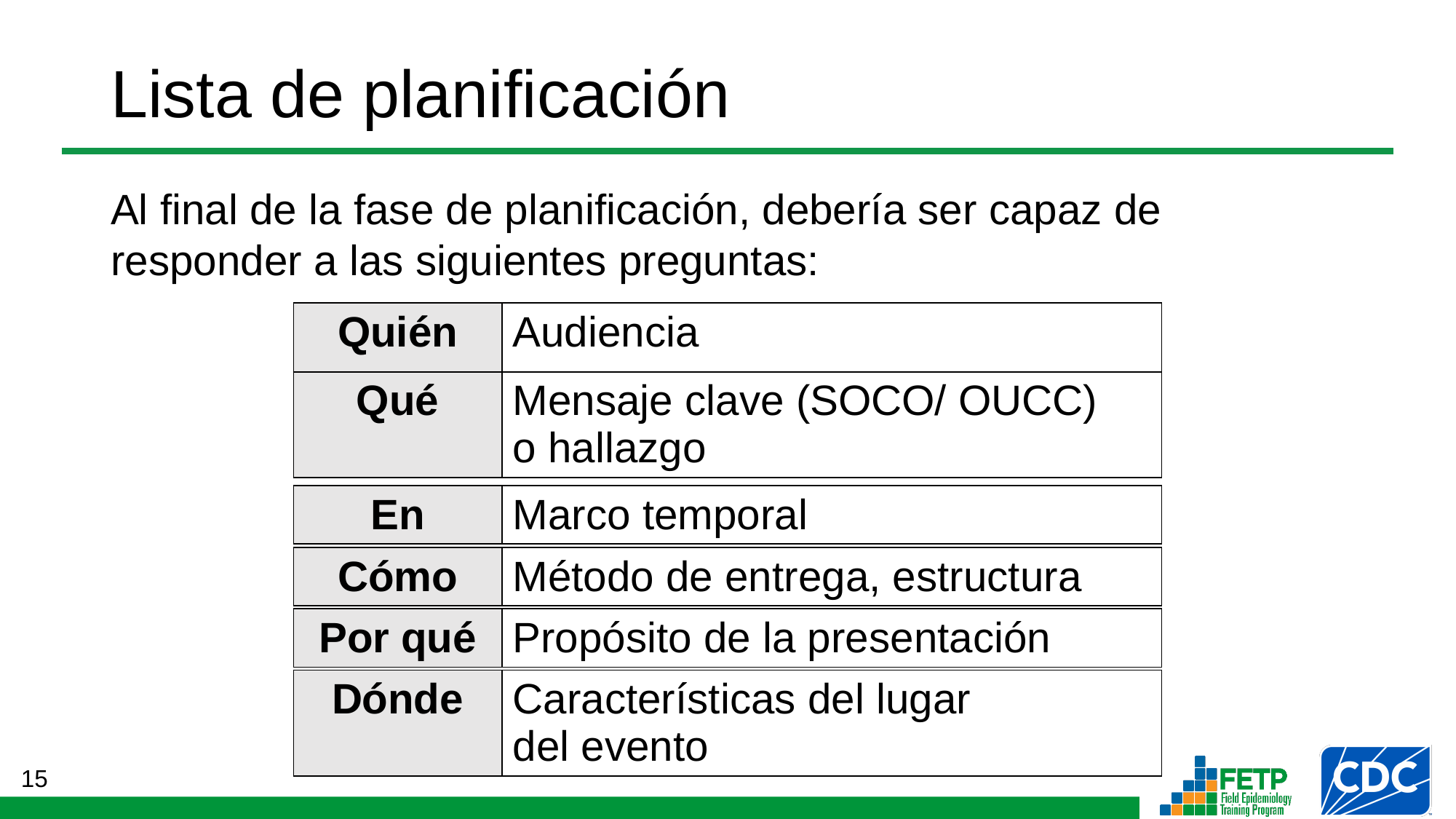

# Lista de planificación
Al final de la fase de planificación, debería ser capaz de responder a las siguientes preguntas:
| Quién | Audiencia |
| --- | --- |
| Qué | Mensaje clave (SOCO/ OUCC) o hallazgo |
| --- | --- |
| En | Marco temporal |
| --- | --- |
| Cómo | Método de entrega, estructura |
| --- | --- |
| Por qué | Propósito de la presentación |
| --- | --- |
| Dónde | Características del lugar del evento |
| --- | --- |